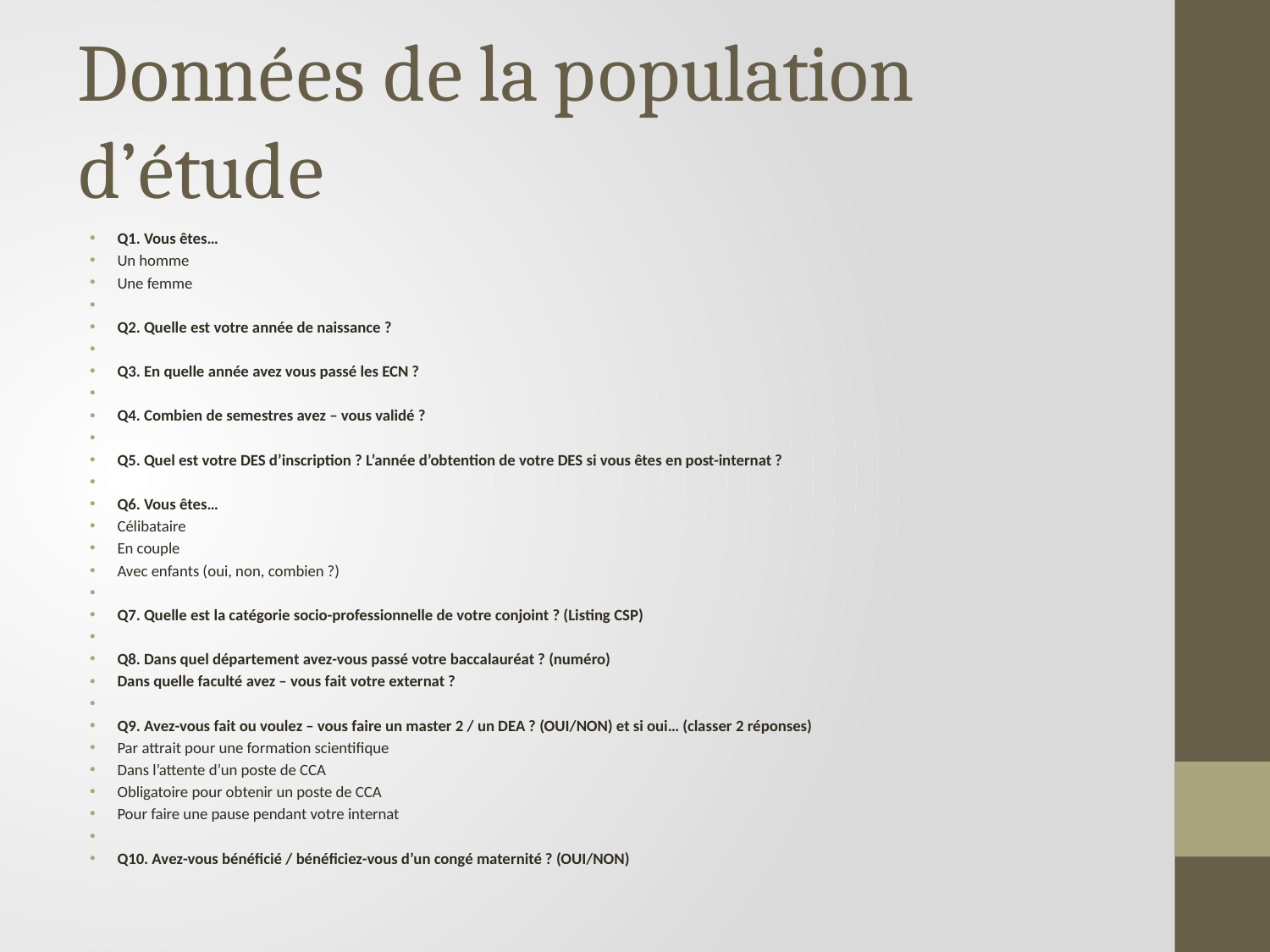

# Données de la population d’étude
Q1. Vous êtes…
Un homme
Une femme

Q2. Quelle est votre année de naissance ?

Q3. En quelle année avez vous passé les ECN ?

Q4. Combien de semestres avez – vous validé ?

Q5. Quel est votre DES d’inscription ? L’année d’obtention de votre DES si vous êtes en post-internat ?

Q6. Vous êtes…
Célibataire
En couple
Avec enfants (oui, non, combien ?)

Q7. Quelle est la catégorie socio-professionnelle de votre conjoint ? (Listing CSP)

Q8. Dans quel département avez-vous passé votre baccalauréat ? (numéro)
Dans quelle faculté avez – vous fait votre externat ?

Q9. Avez-vous fait ou voulez – vous faire un master 2 / un DEA ? (OUI/NON) et si oui… (classer 2 réponses)
Par attrait pour une formation scientifique
Dans l’attente d’un poste de CCA
Obligatoire pour obtenir un poste de CCA
Pour faire une pause pendant votre internat

Q10. Avez-vous bénéficié / bénéficiez-vous d’un congé maternité ? (OUI/NON)